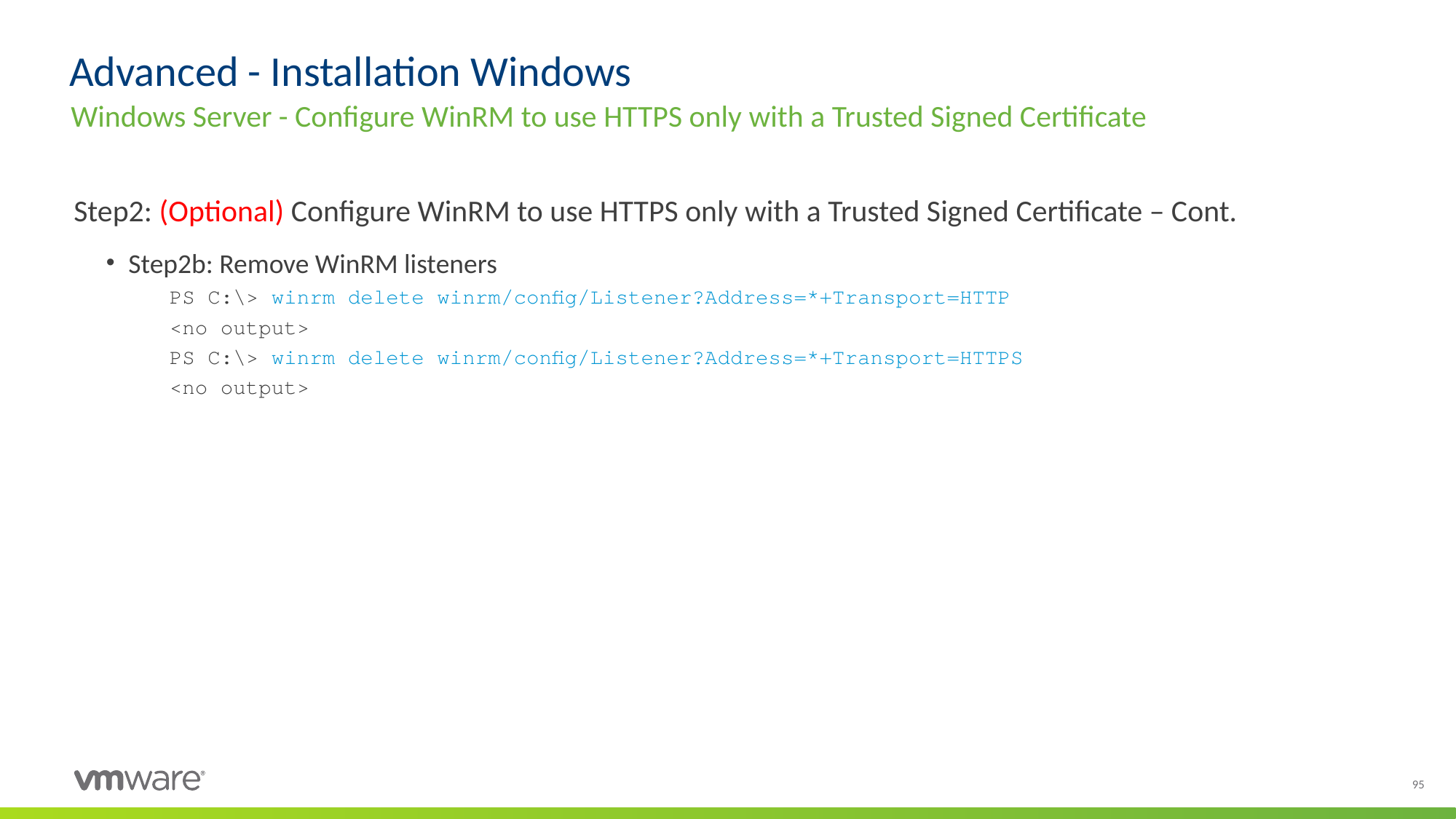

# Advanced - Installation Windows
Windows Server - Configure WinRM to use HTTPS only with a Trusted Signed Certificate
Step2: (Optional) Configure WinRM to use HTTPS only with a Trusted Signed Certificate – Cont.
Step2b: Remove WinRM listeners
PS C:\> winrm delete winrm/config/Listener?Address=*+Transport=HTTP
<no output>
PS C:\> winrm delete winrm/config/Listener?Address=*+Transport=HTTPS
<no output>